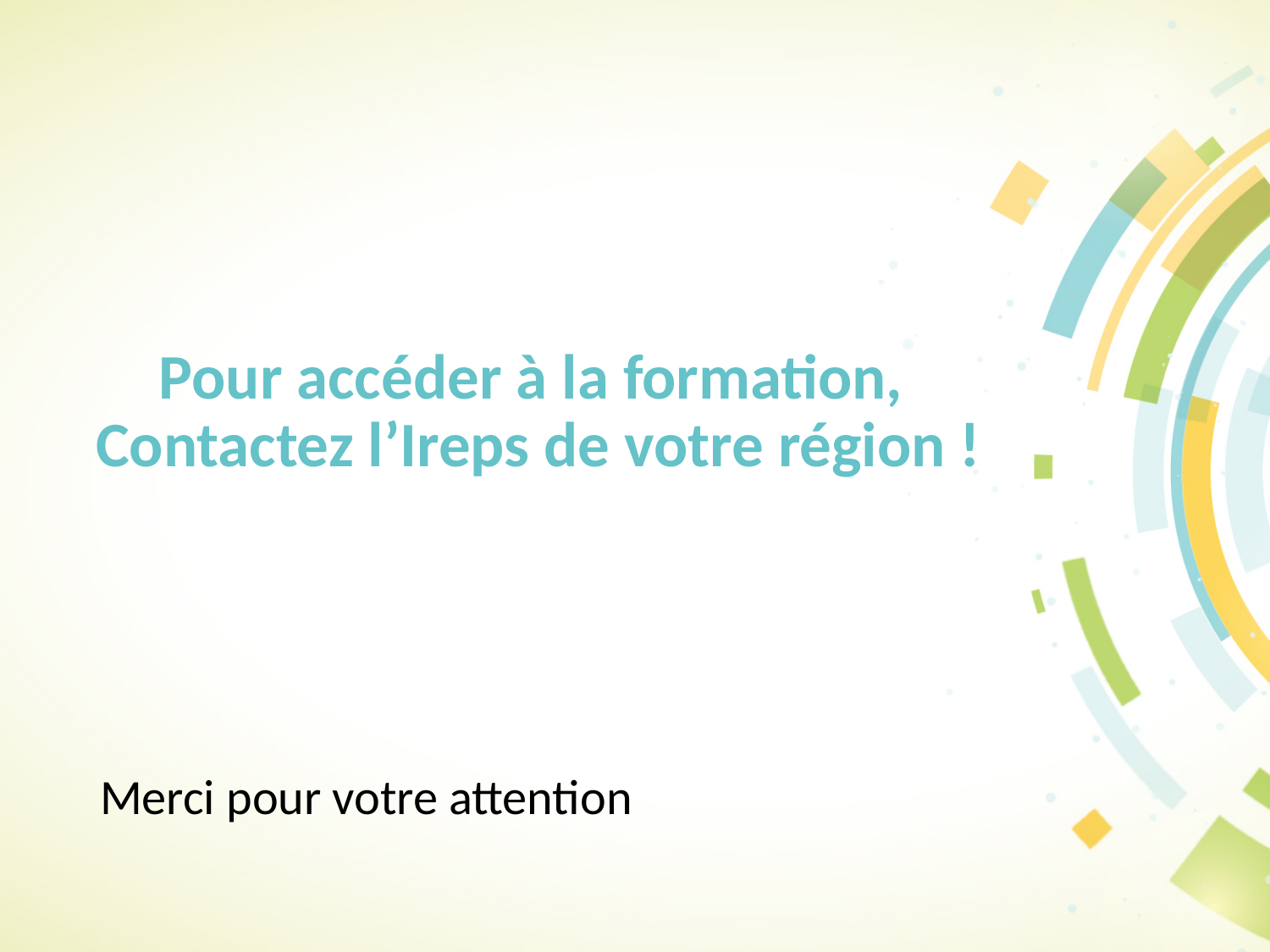

# Pour accéder à la formation, Contactez l’Ireps de votre région !
Merci pour votre attention